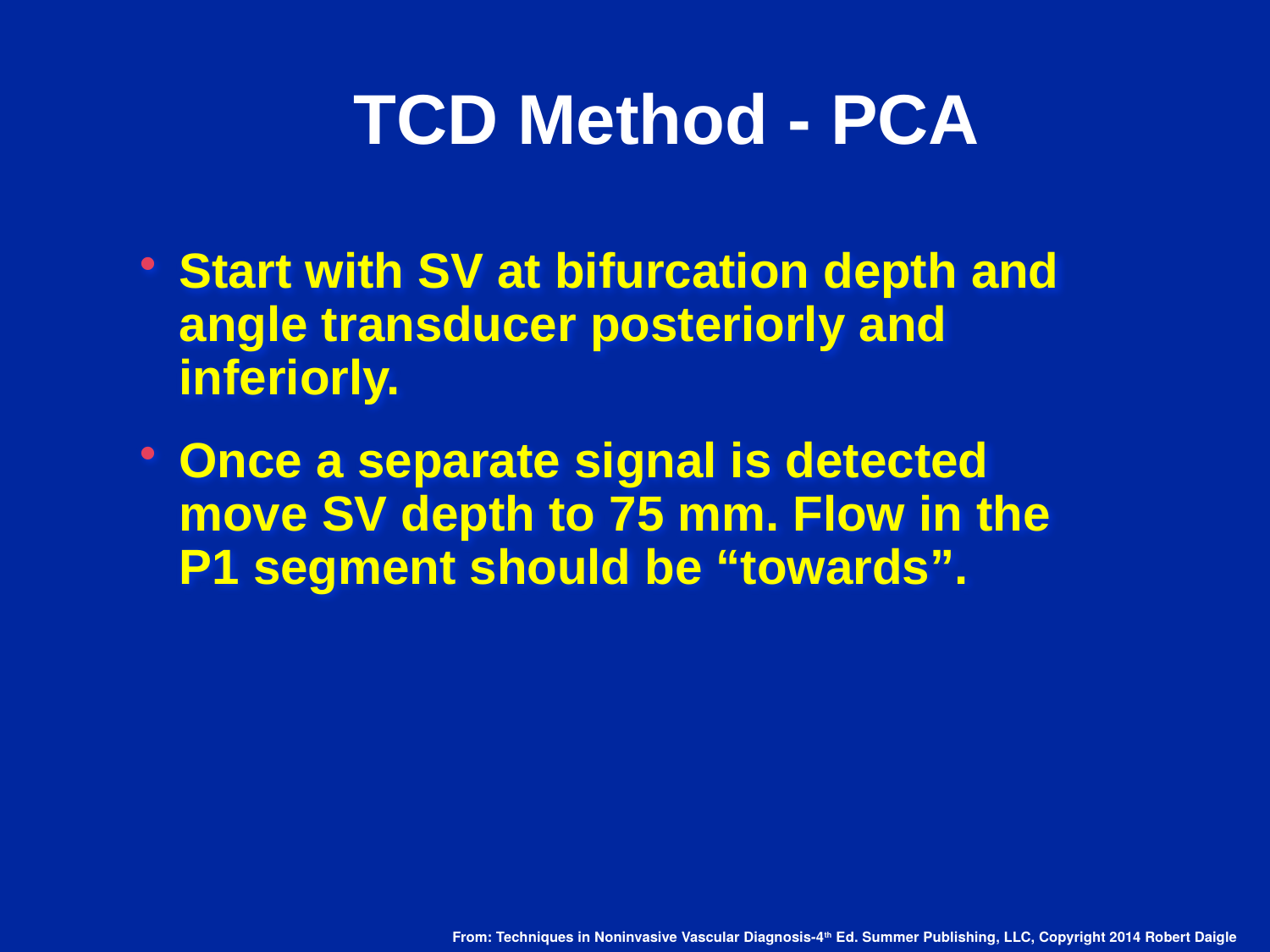

# TCD Method - PCA
Start with SV at bifurcation depth and angle transducer posteriorly and inferiorly.
Once a separate signal is detected move SV depth to 75 mm. Flow in the P1 segment should be “towards”.